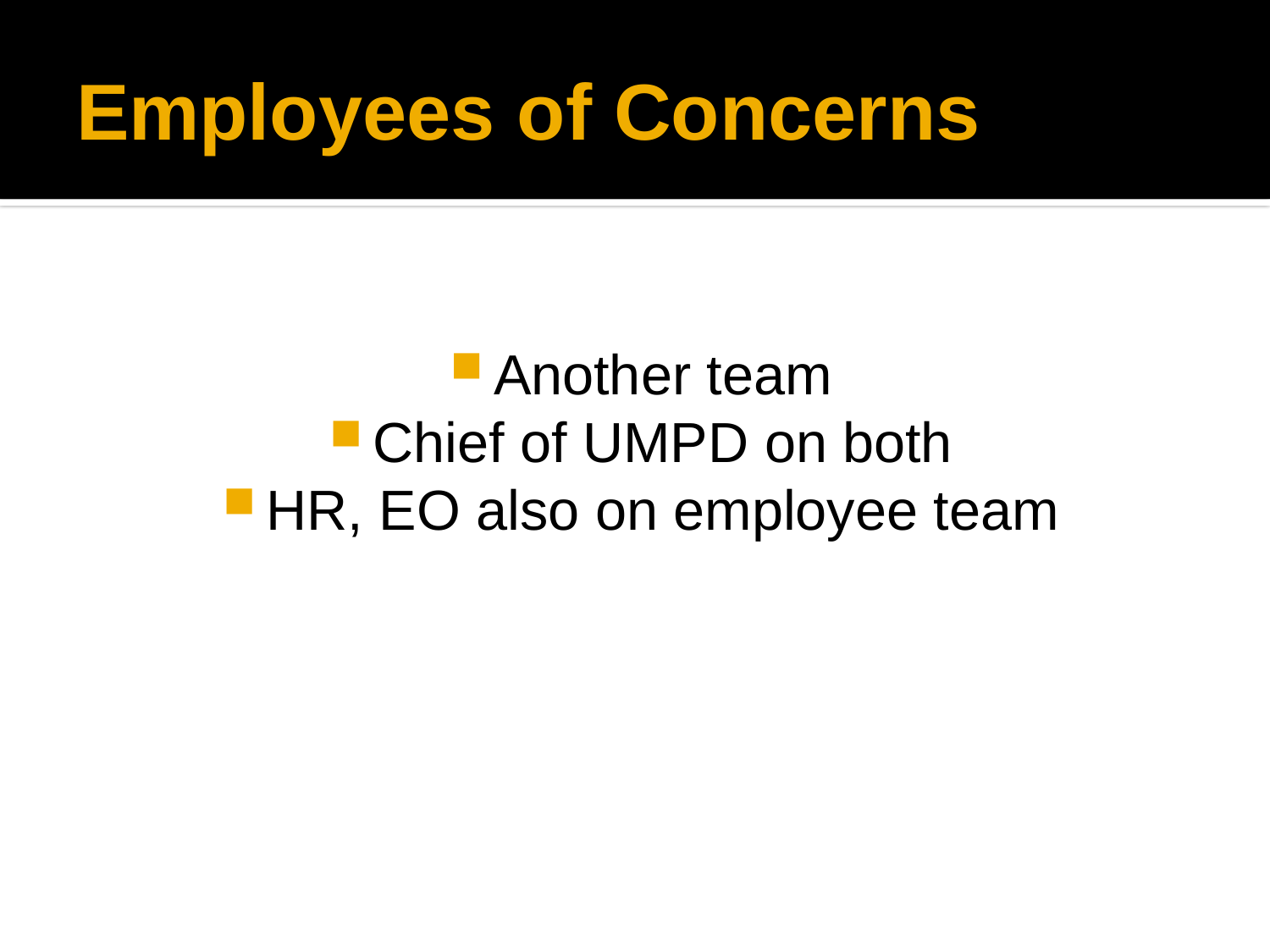

# Employees of Concerns
Another team
Chief of UMPD on both
HR, EO also on employee team